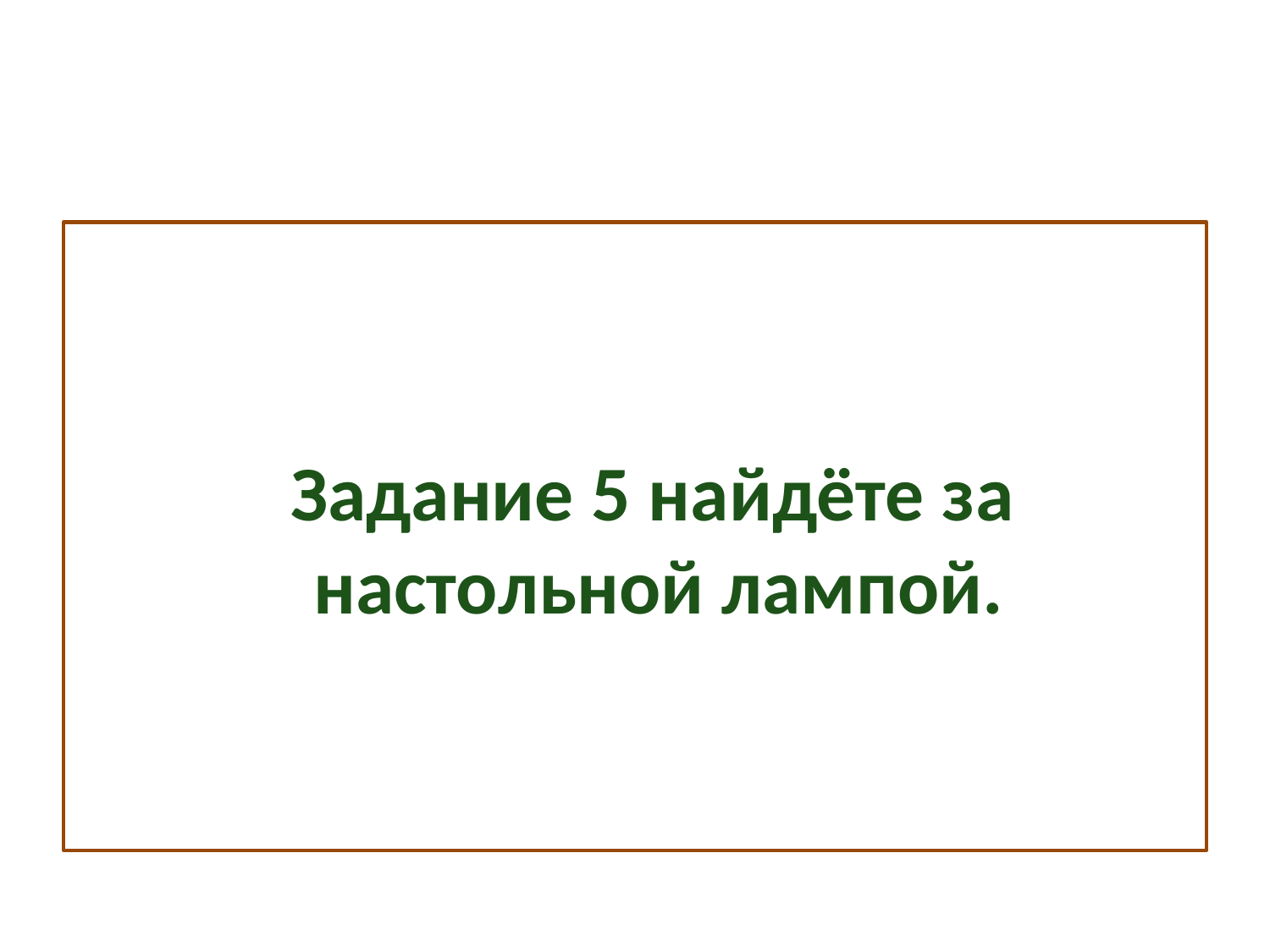

#
  Задание 5 найдёте за настольной лампой.